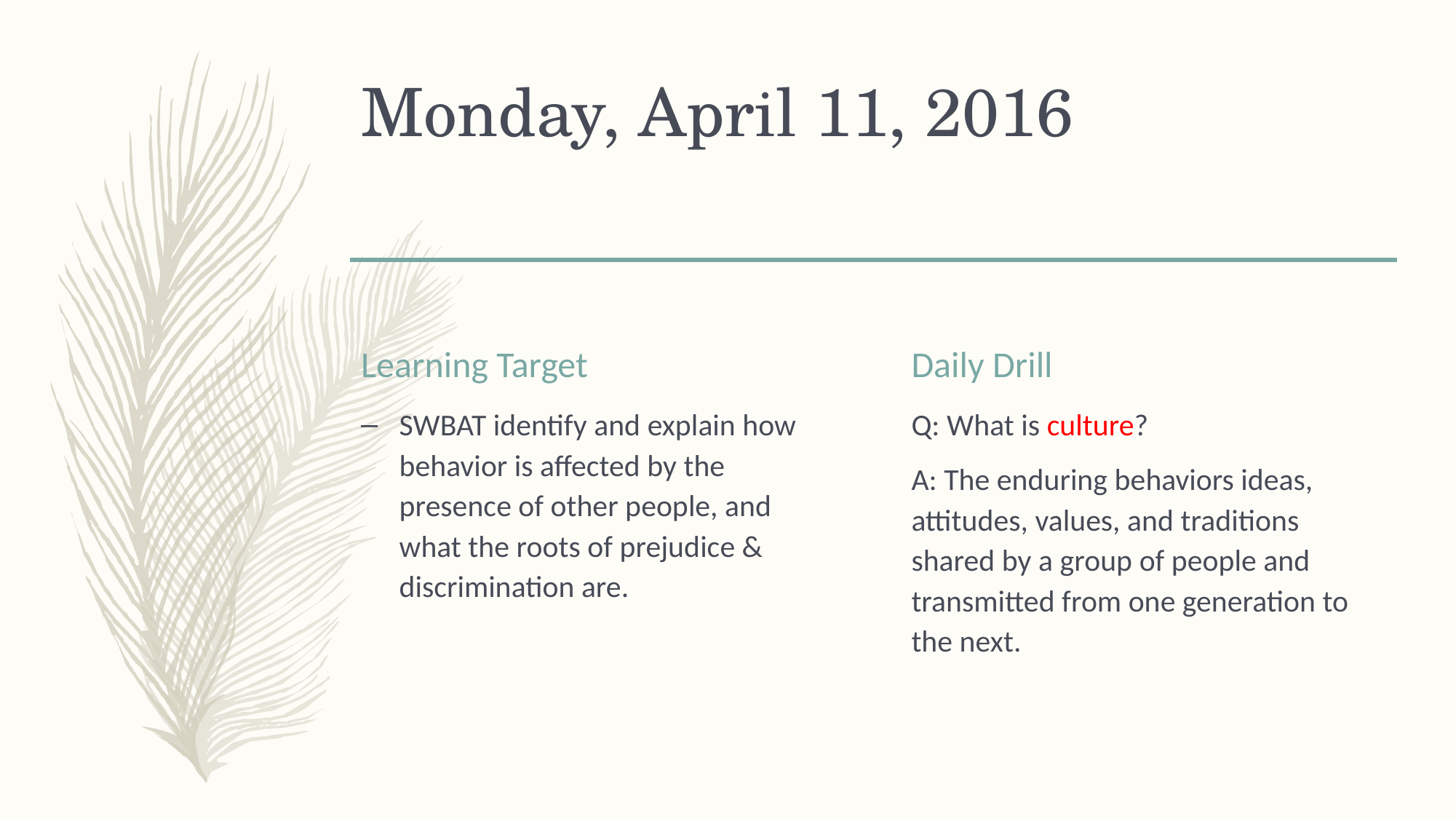

# Monday, April 11, 2016
Learning Target
Daily Drill
SWBAT identify and explain how behavior is affected by the presence of other people, and what the roots of prejudice & discrimination are.
Q: What is culture?
A: The enduring behaviors ideas, attitudes, values, and traditions shared by a group of people and transmitted from one generation to the next.